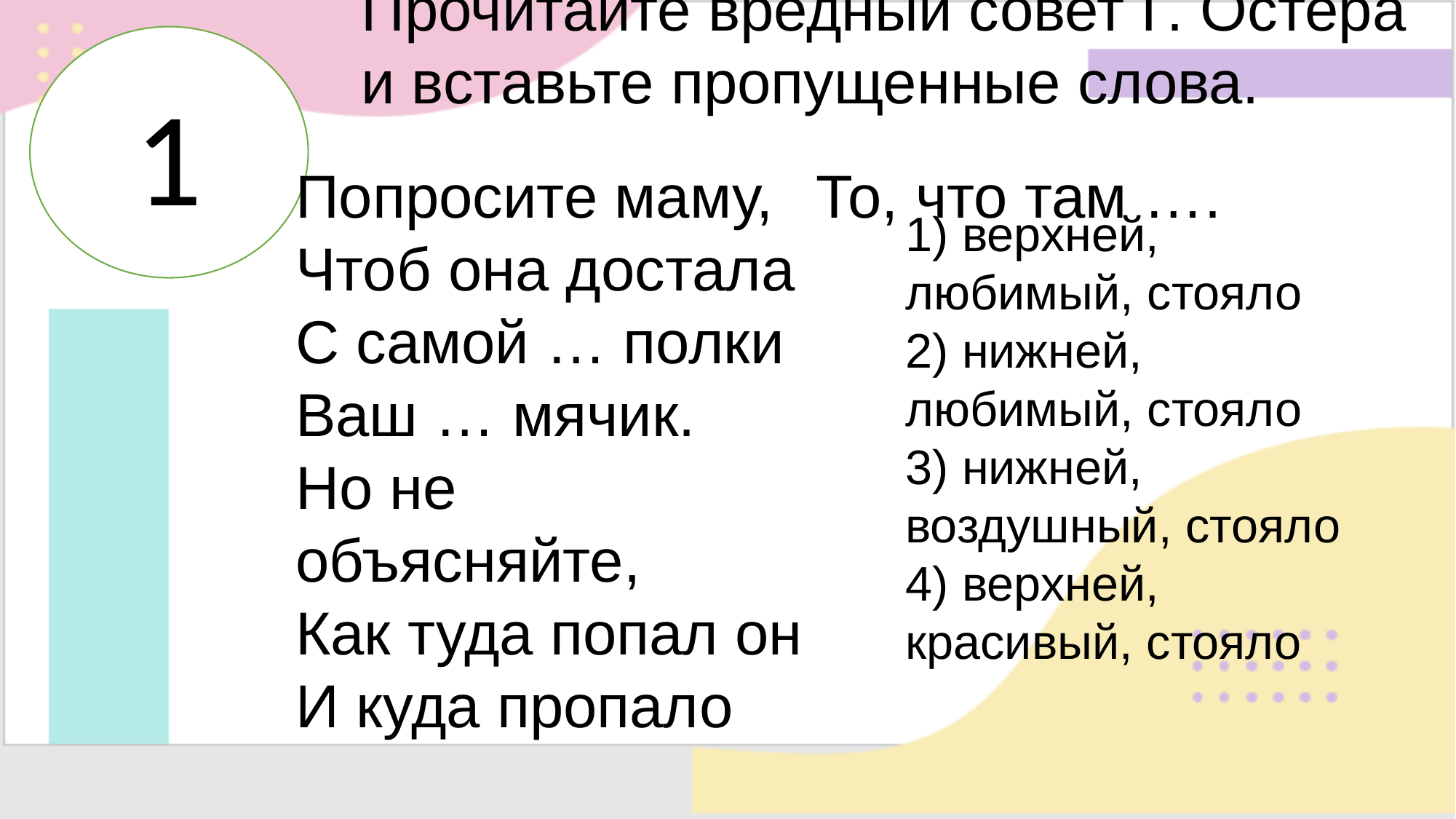

1
# Прочитайте вредный совет Г. Остера и вставьте пропущенные слова.
Попросите маму,
Чтоб она достала
С самой … полки
Ваш … мячик.
Но не объясняйте,
Как туда попал он
И куда пропало
То, что там ….
1) верхней, любимый, стояло
2) нижней, любимый, стояло
3) нижней, воздушный, стояло
4) верхней, красивый, стояло